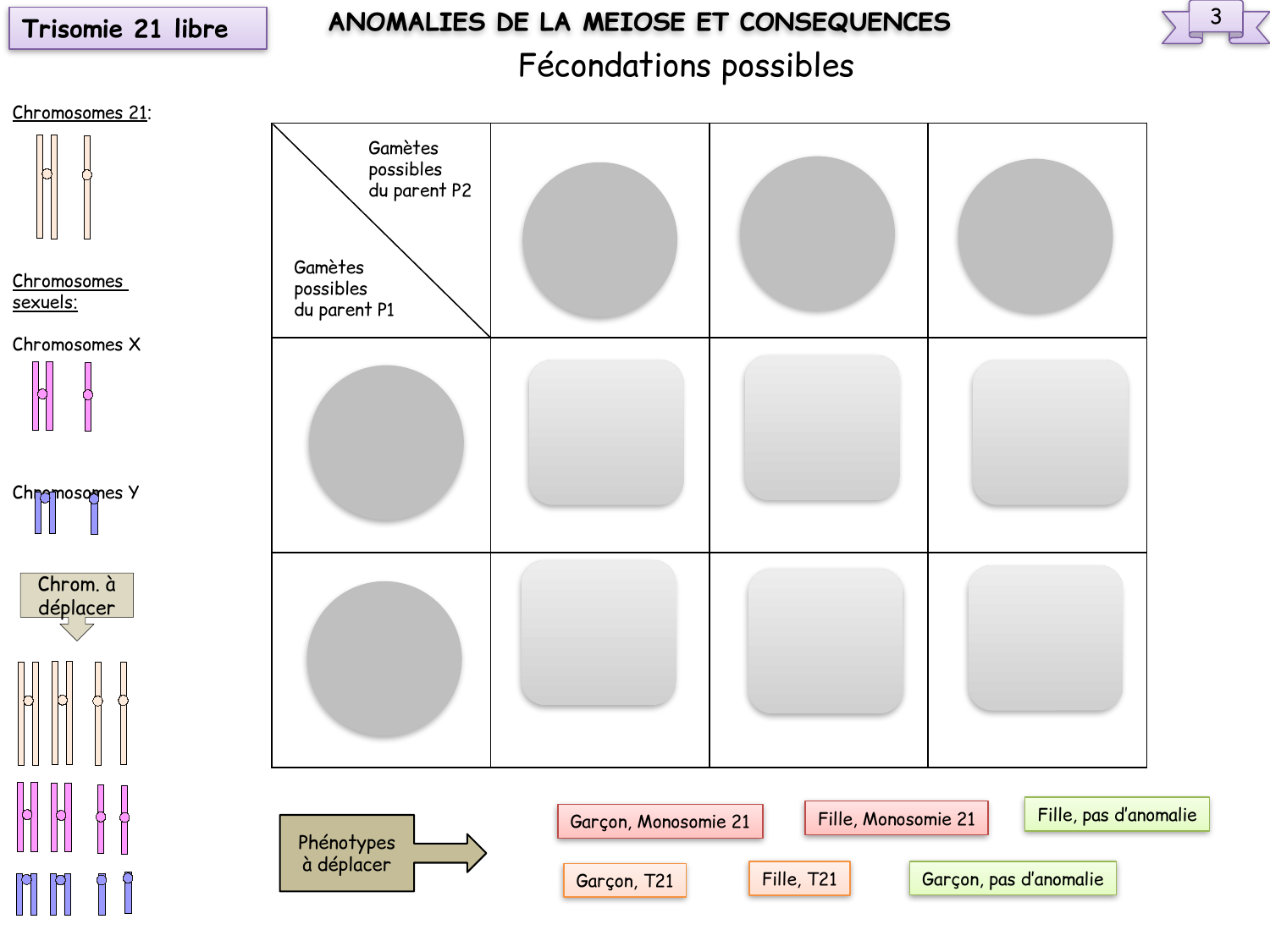

ANOMALIES DE LA MEIOSE ET CONSEQUENCES
3
Trisomie 21 libre
Fécondations possibles
Chromosomes 21:

Chromosomes
sexuels:

Chromosomes X

Chromosomes Y

|  |  |  |  |
| --- | --- | --- | --- |
|  |  |  |  |
|  |  |  |  |
Gamètes
possibles
du parent P2

Gamètes
possibles
du parent P1

Chrom. à déplacer

Fille, pas d’anomalie
Fille, Monosomie 21
Garçon, Monosomie 21
Phénotypes à déplacer
Garçon, pas d’anomalie
Fille, T21
Garçon, T21